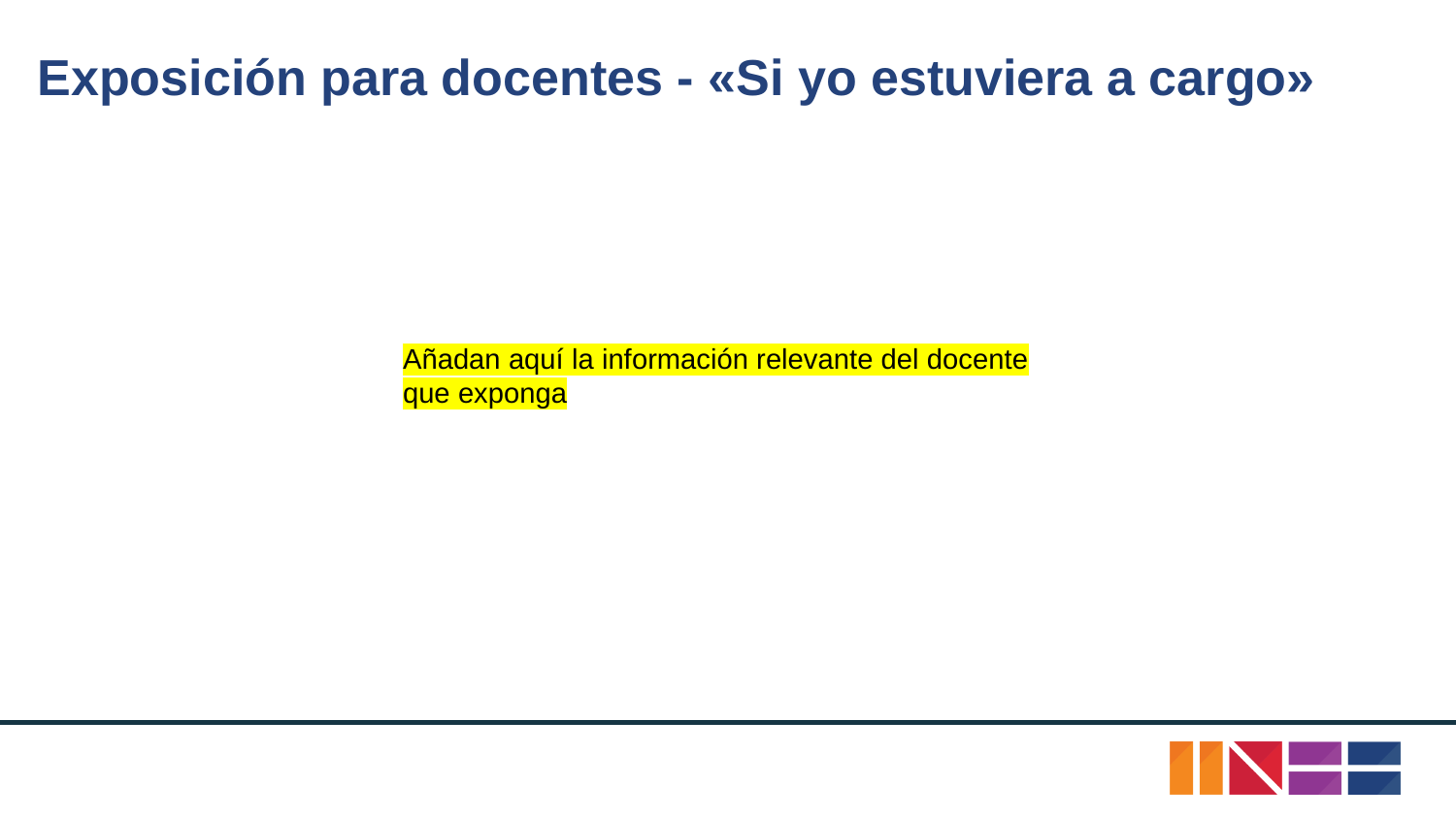

# Exposición para docentes - «Si yo estuviera a cargo»

Añadan aquí la información relevante del docente que exponga